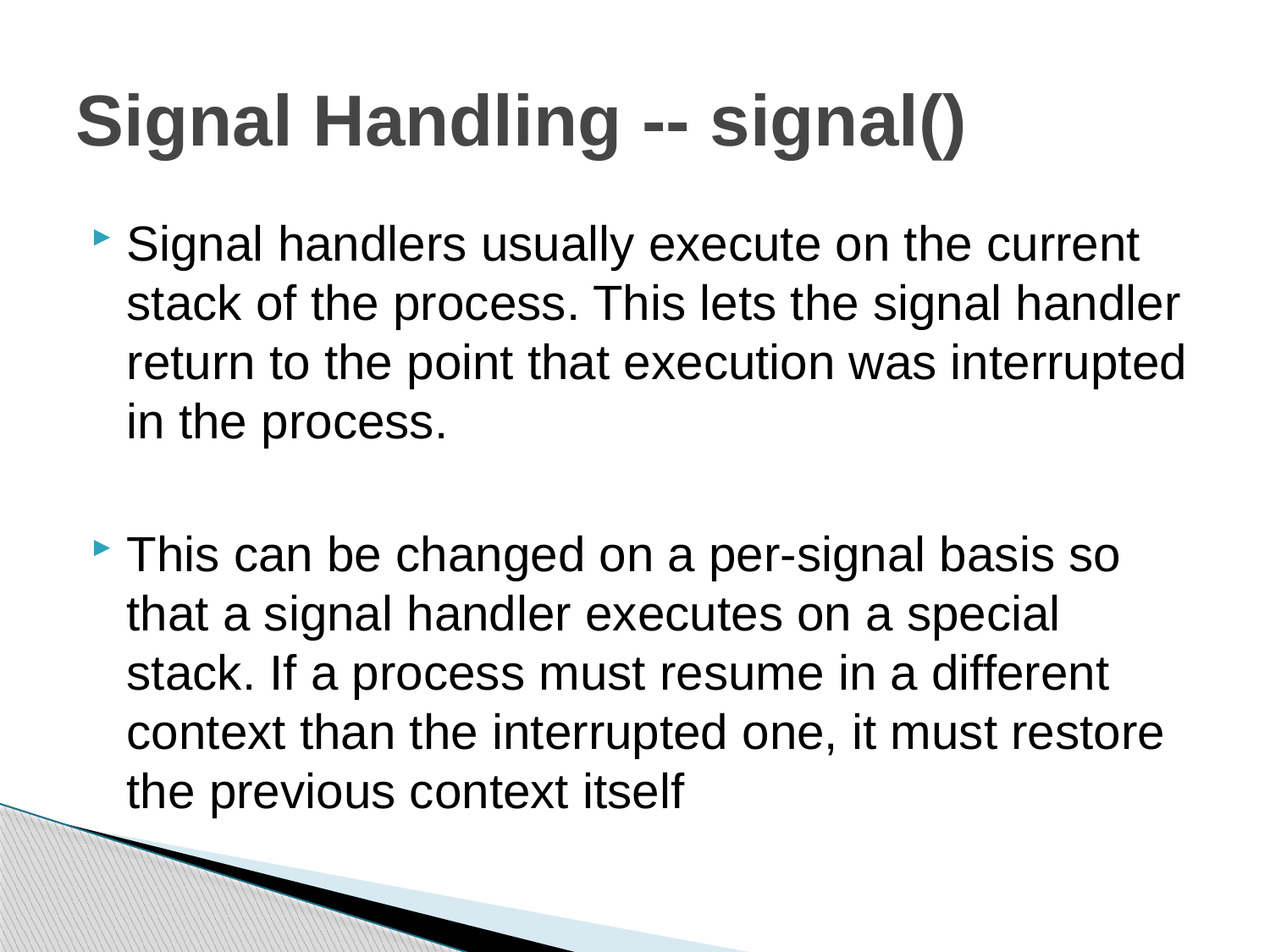

# Signal Handling -- signal()
Signal handlers usually execute on the current stack of the process. This lets the signal handler return to the point that execution was interrupted in the process.

This can be changed on a per-signal basis so that a signal handler executes on a special stack. If a process must resume in a different context than the interrupted one, it must restore the previous context itself